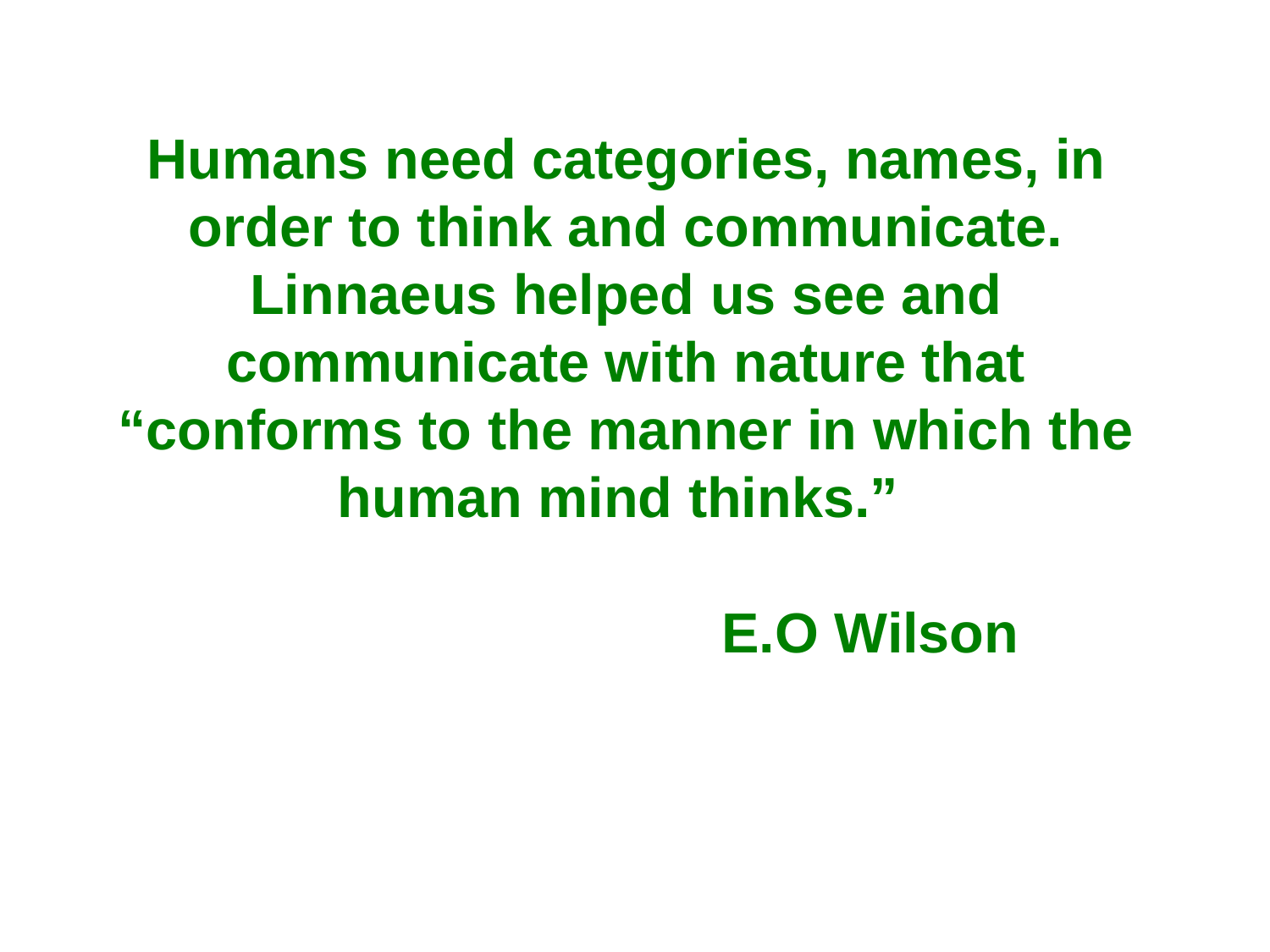

Humans need categories, names, in order to think and communicate. Linnaeus helped us see and communicate with nature that “conforms to the manner in which the human mind thinks.”

					E.O Wilson